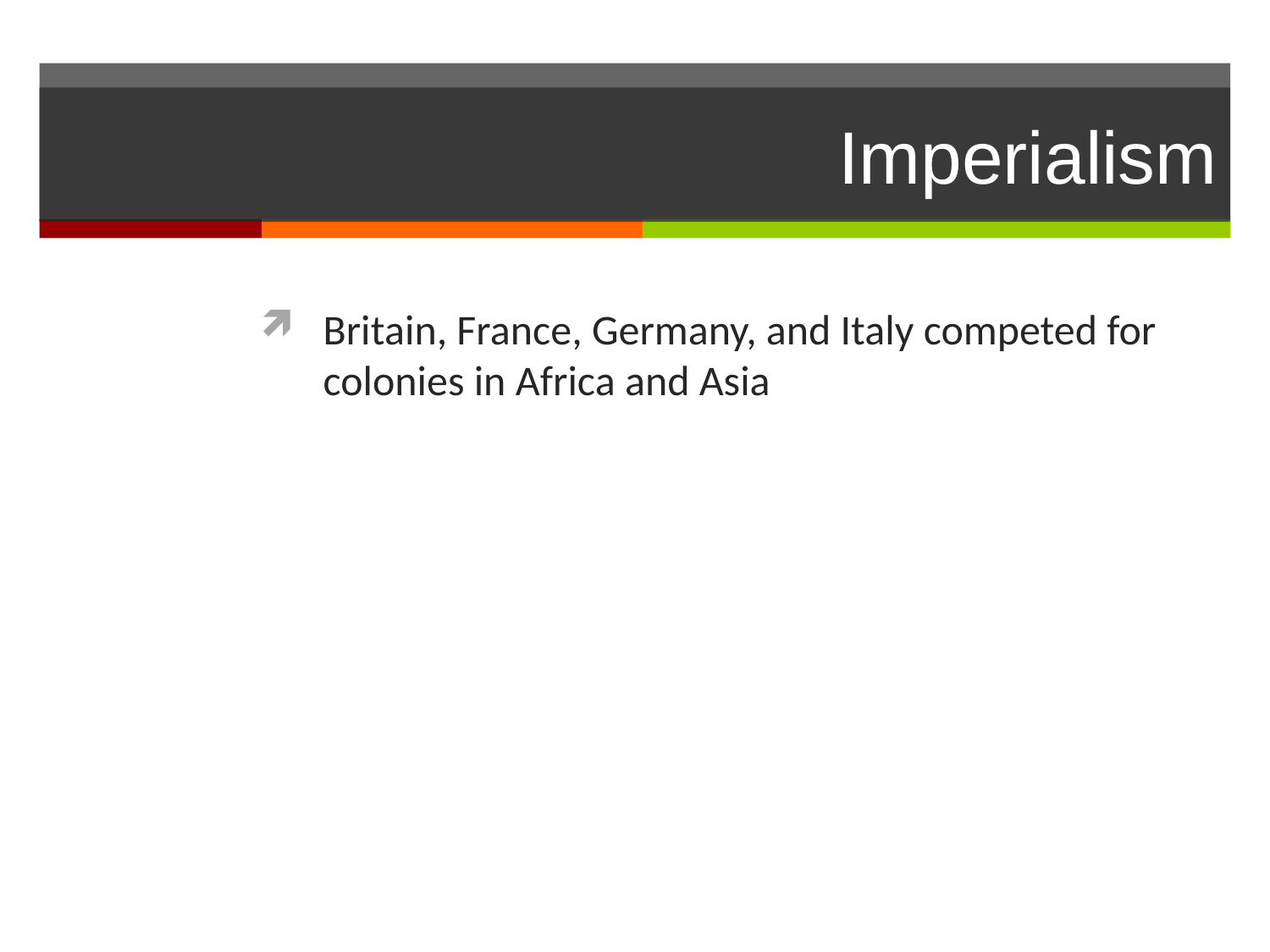

# Imperialism
Britain, France, Germany, and Italy competed for colonies in Africa and Asia